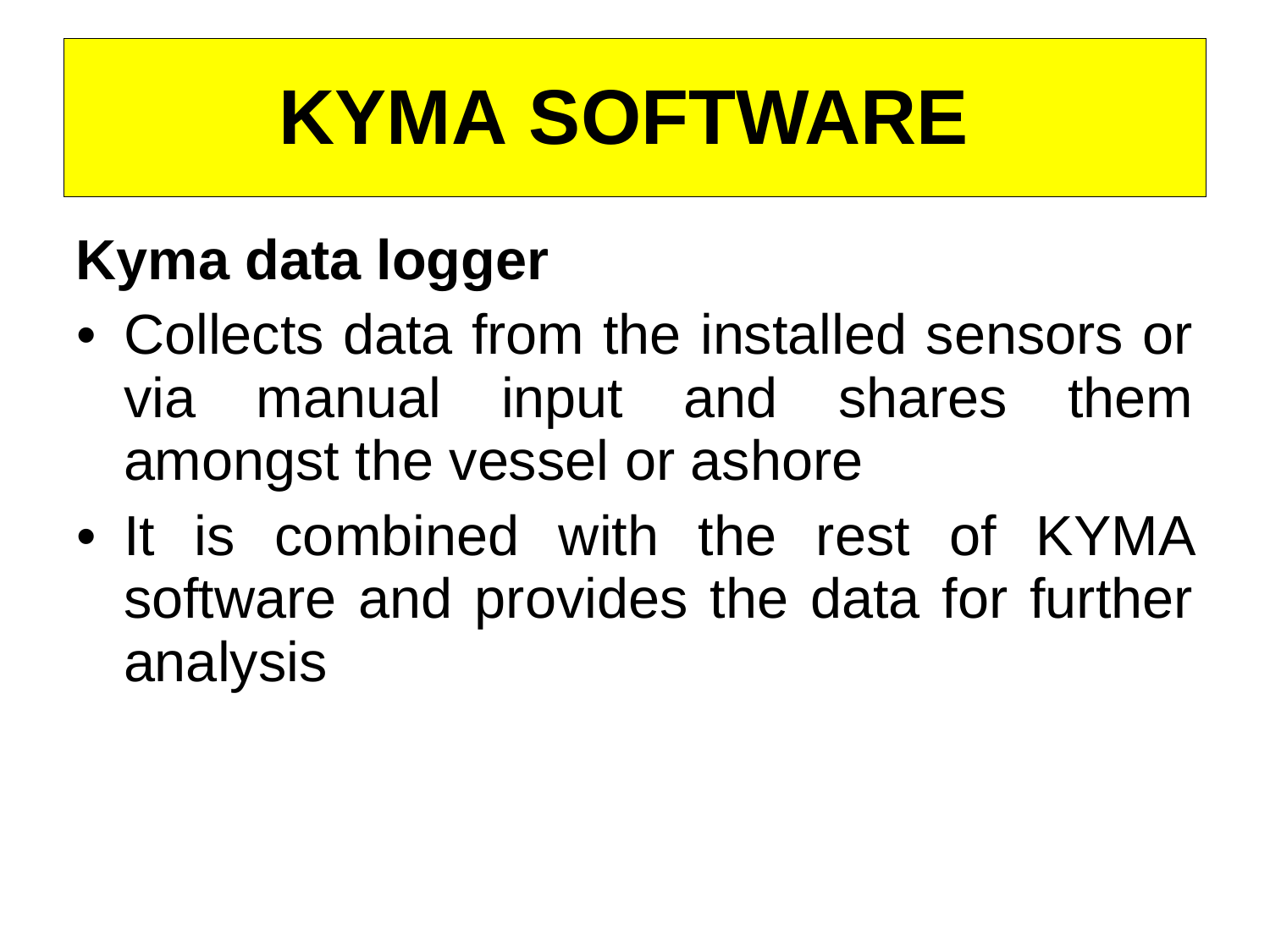

ΚΥΜΑ SOFTWARE
Kyma data logger
Collects data from the installed sensors or via manual input and shares them amongst the vessel or ashore
It is combined with the rest of KYMA software and provides the data for further analysis